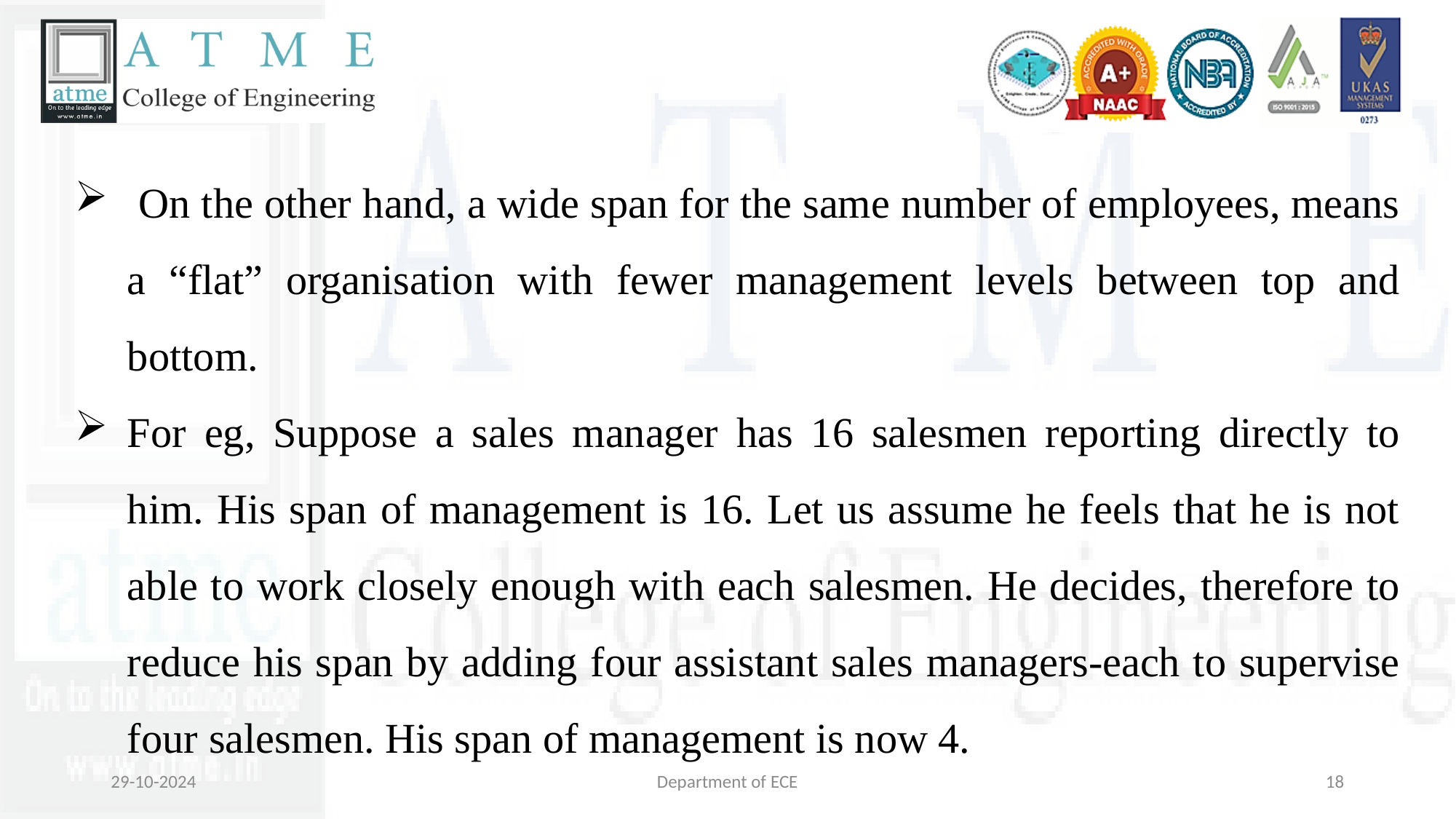

On the other hand, a wide span for the same number of employees, means a “flat” organisation with fewer management levels between top and bottom.
For eg, Suppose a sales manager has 16 salesmen reporting directly to him. His span of management is 16. Let us assume he feels that he is not able to work closely enough with each salesmen. He decides, therefore to reduce his span by adding four assistant sales managers-each to supervise four salesmen. His span of management is now 4.
29-10-2024
Department of ECE
18